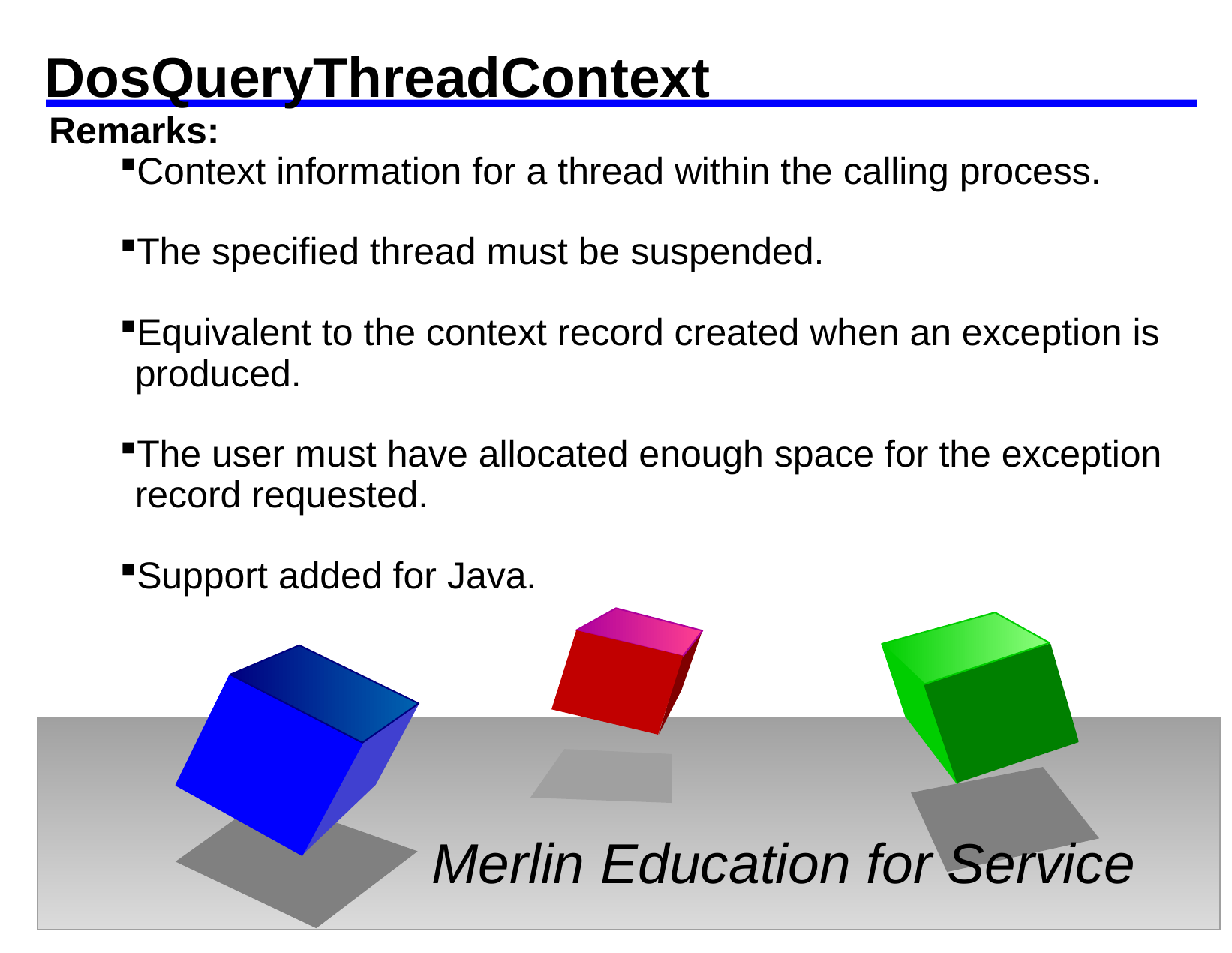

DosQueryThreadContext

Remarks:
Context information for a thread within the calling process.

The specified thread must be suspended.

Equivalent to the context record created when an exception is produced.

The user must have allocated enough space for the exception record requested.

Support added for Java.

Merlin Education for Service